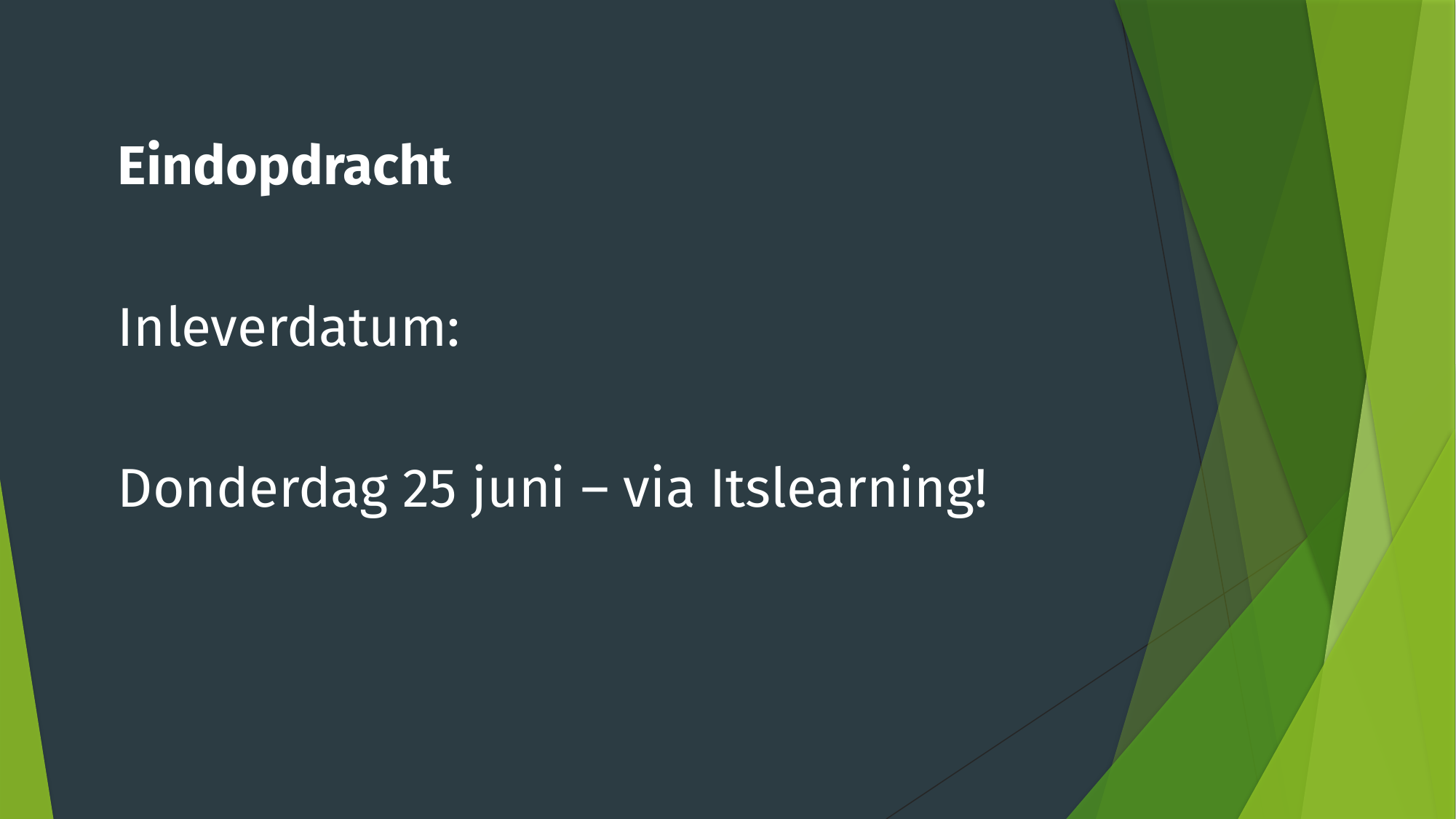

Eindopdracht

Inleverdatum:

Donderdag 25 juni – via Itslearning!